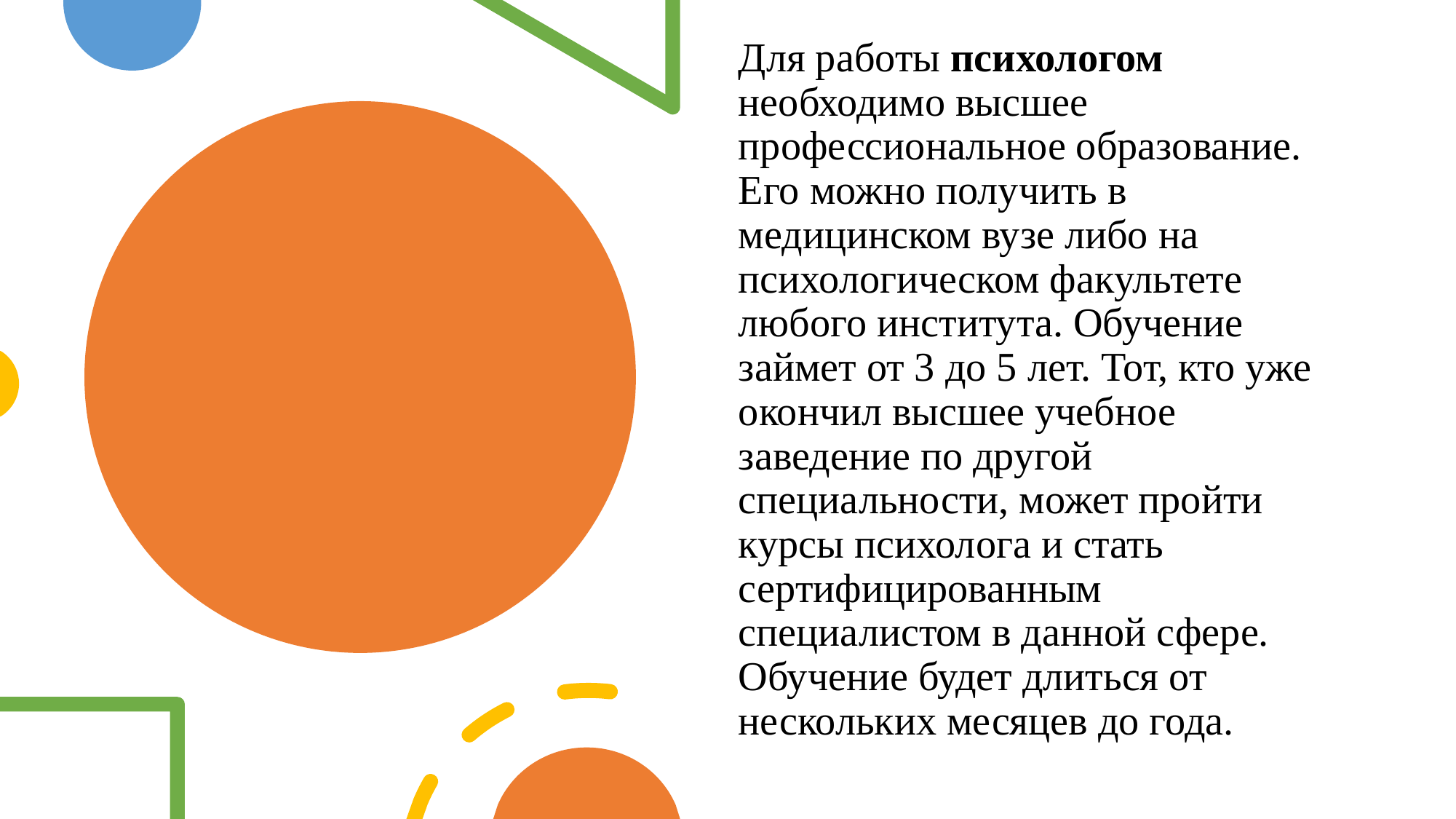

Для работы психологом необходимо высшее профессиональное образование. Его можно получить в медицинском вузе либо на психологическом факультете любого института. Обучение займет от 3 до 5 лет. Тот, кто уже окончил высшее учебное заведение по другой специальности, может пройти курсы психолога и стать сертифицированным специалистом в данной сфере. Обучение будет длиться от нескольких месяцев до года.